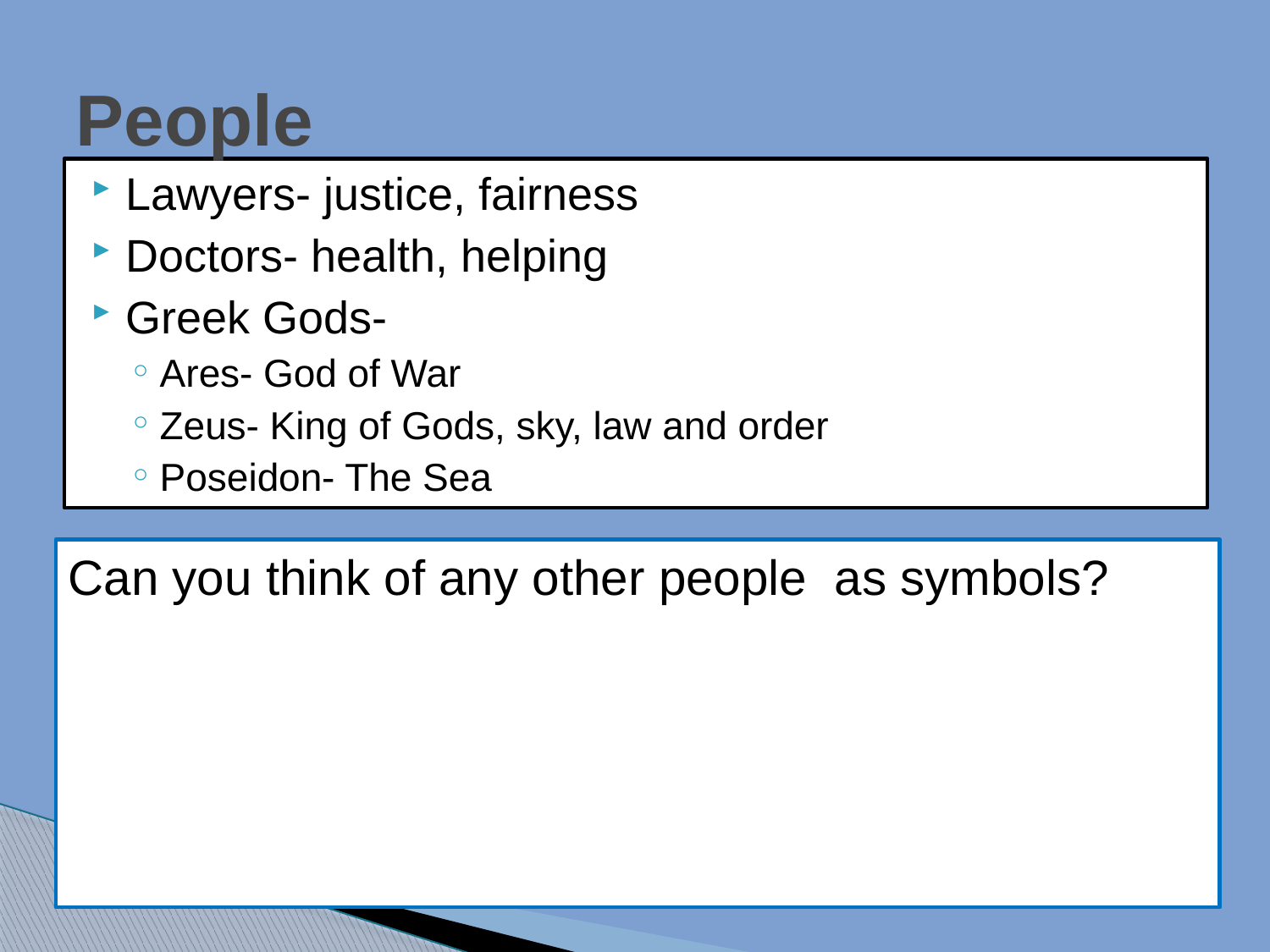

# People
Lawyers- justice, fairness
Doctors- health, helping
Greek Gods-
Ares- God of War
Zeus- King of Gods, sky, law and order
Poseidon- The Sea

Can you think of any other people  as symbols?